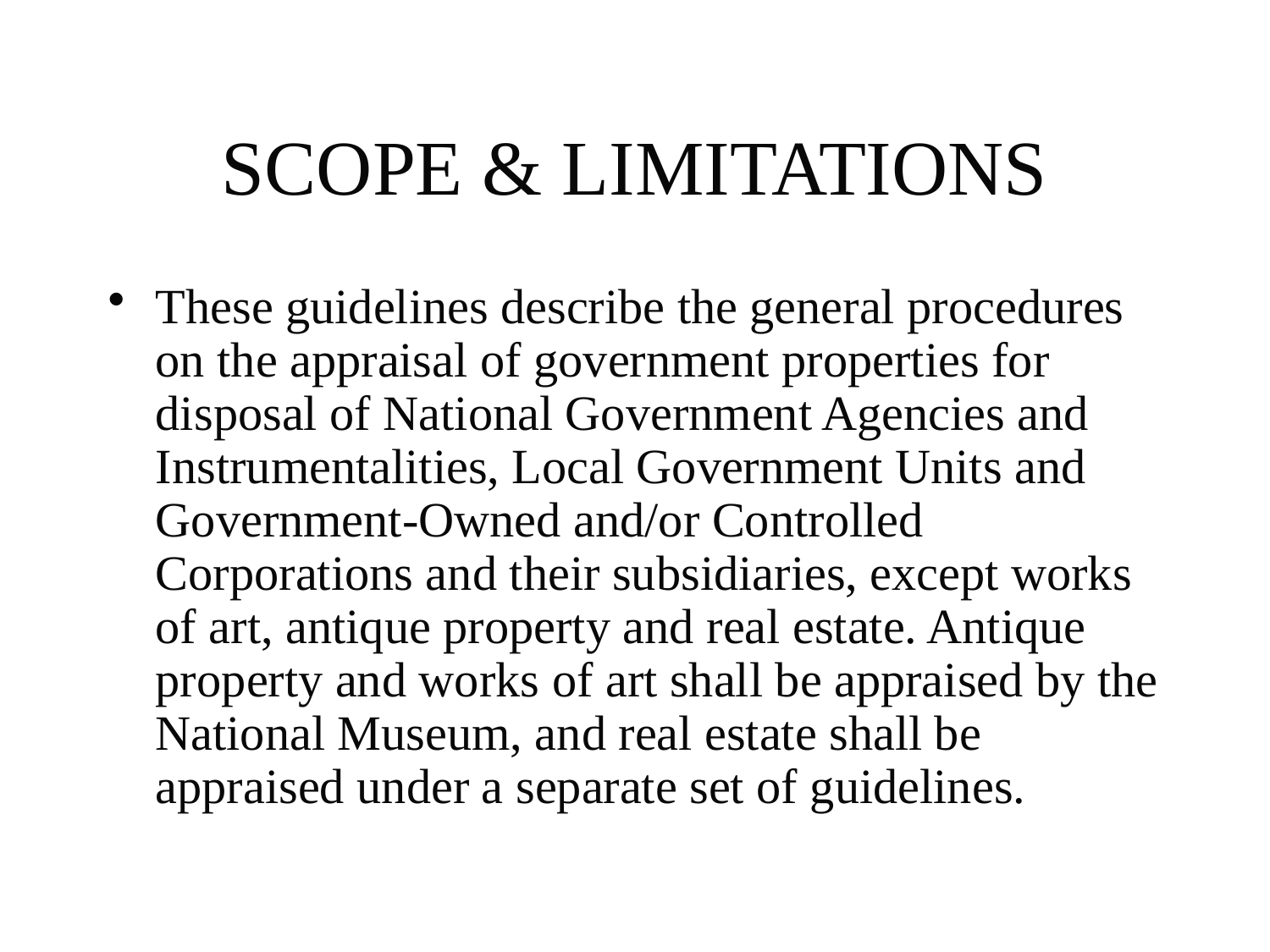

# SCOPE & LIMITATIONS
These guidelines describe the general procedures on the appraisal of government properties for disposal of National Government Agencies and Instrumentalities, Local Government Units and Government-Owned and/or Controlled Corporations and their subsidiaries, except works of art, antique property and real estate. Antique property and works of art shall be appraised by the National Museum, and real estate shall be appraised under a separate set of guidelines.